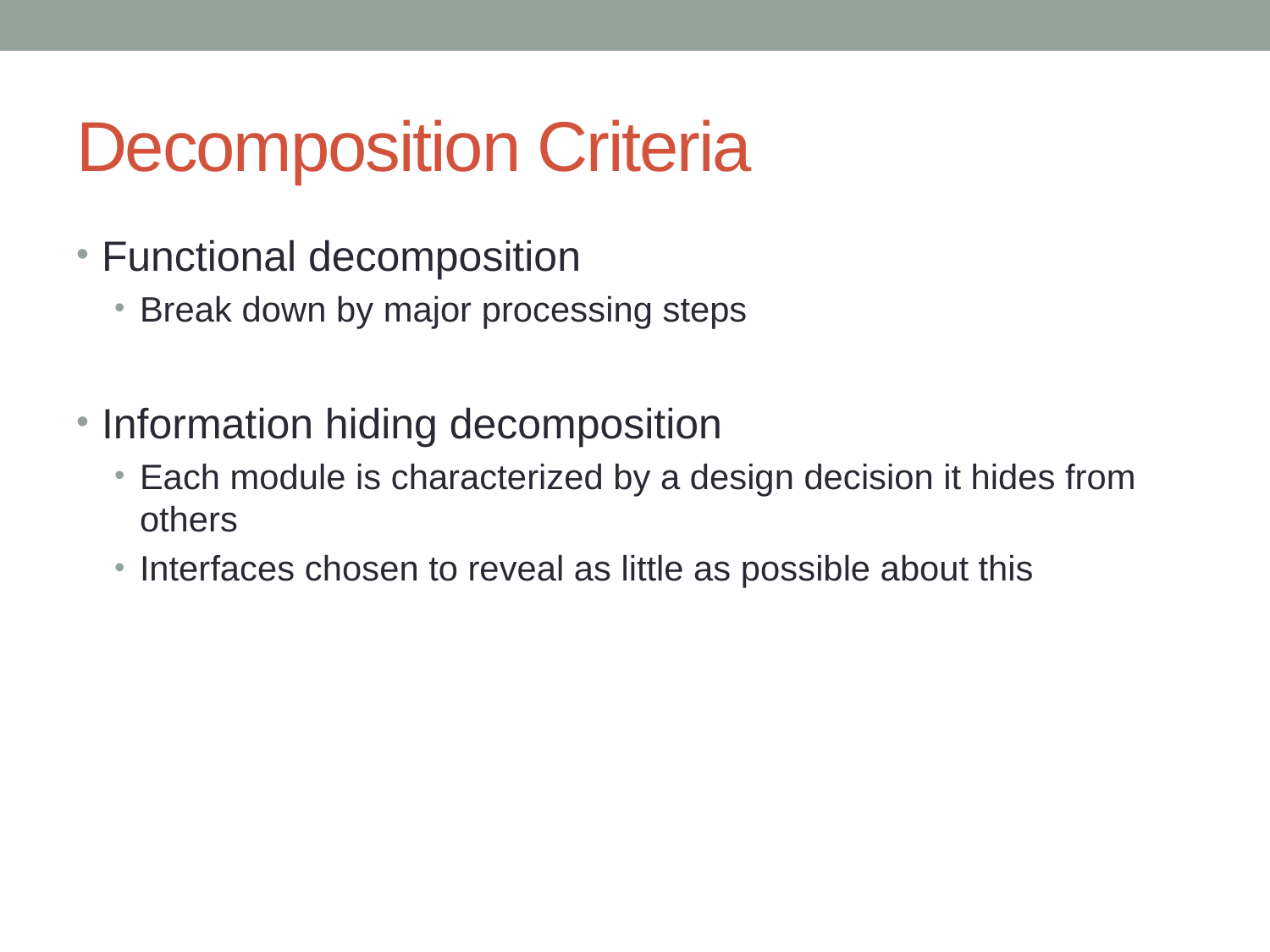

# Decomposition Criteria
Functional decomposition
Break down by major processing steps

Information hiding decomposition
Each module is characterized by a design decision it hides from others
Interfaces chosen to reveal as little as possible about this